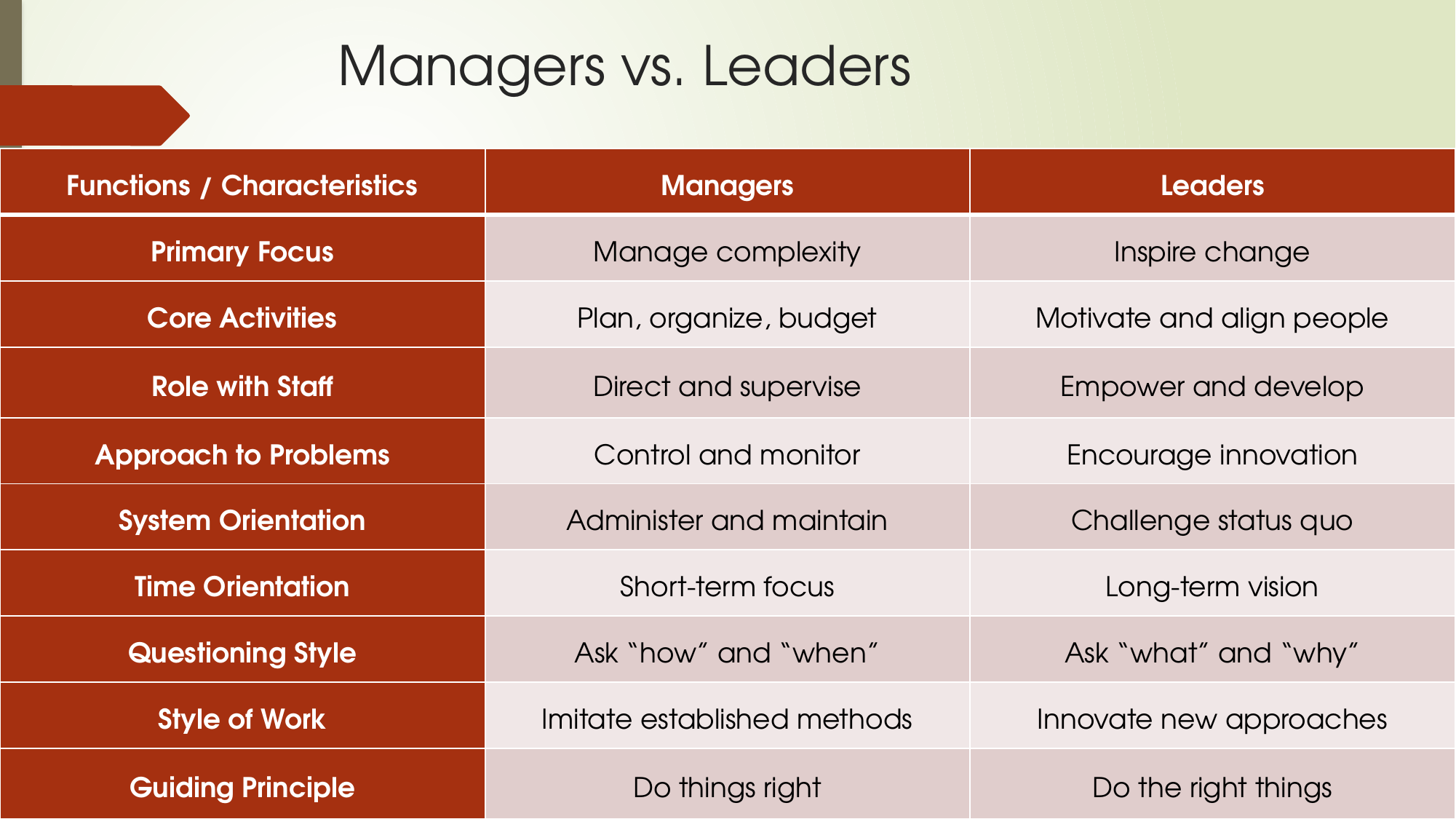

# Managers vs. Leaders
| Functions / Characteristics | Managers | Leaders |
| --- | --- | --- |
| Primary Focus | Manage complexity | Inspire change |
| Core Activities | Plan, organize, budget | Motivate and align people |
| Role with Staff | Direct and supervise | Empower and develop |
| Approach to Problems | Control and monitor | Encourage innovation |
| System Orientation | Administer and maintain | Challenge status quo |
| Time Orientation | Short-term focus | Long-term vision |
| Questioning Style | Ask “how” and “when” | Ask “what” and “why” |
| Style of Work | Imitate established methods | Innovate new approaches |
| Guiding Principle | Do things right | Do the right things |